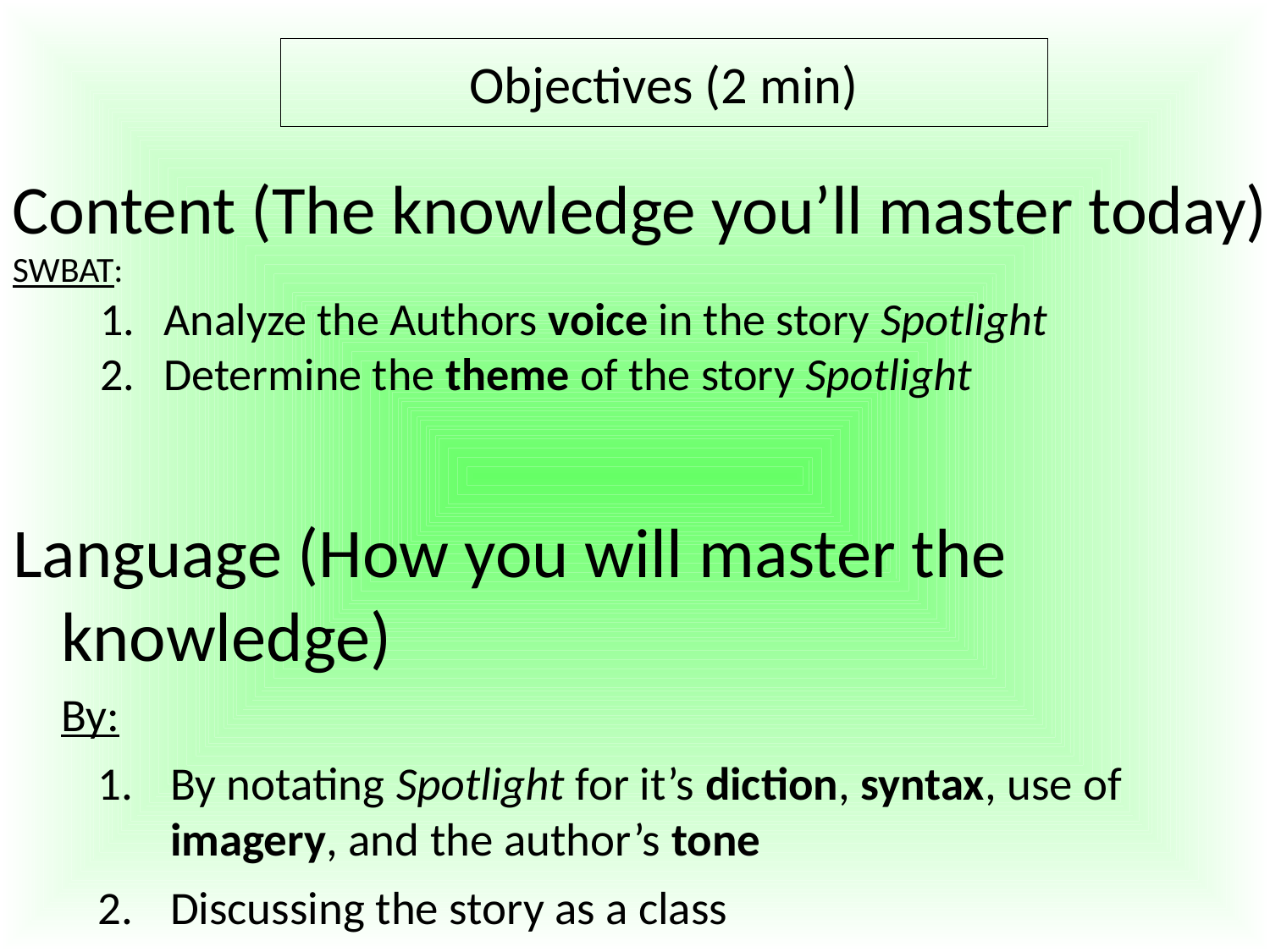

Content (The knowledge you’ll master today)
SWBAT:
Create rough draft classroom norms for 10 different situations
Create class-wide final-draft classroom norms for 10 different situations
Define the word “norm” and explain why it is important to have norms

# Objectives (2 min)
Content (The knowledge you’ll master today)
SWBAT:
Analyze the Authors voice in the story Spotlight
Determine the theme of the story Spotlight

Language (How you will master the knowledge)
	By:
By notating Spotlight for it’s diction, syntax, use of imagery, and the author’s tone
Discussing the story as a class